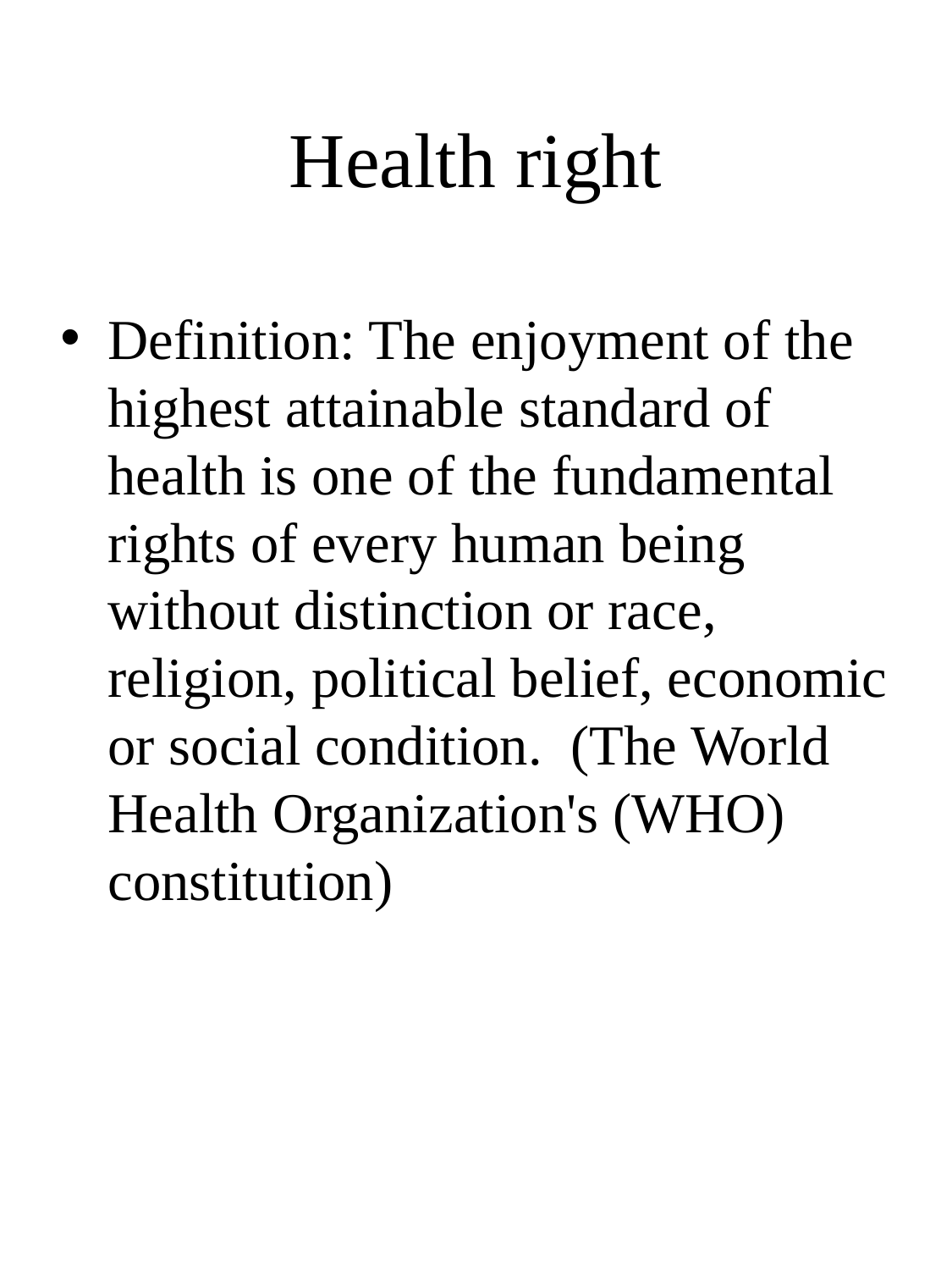

# Health right
Definition: The enjoyment of the highest attainable standard of health is one of the fundamental rights of every human being without distinction or race, religion, political belief, economic or social condition.  (The World Health Organization's (WHO) constitution)